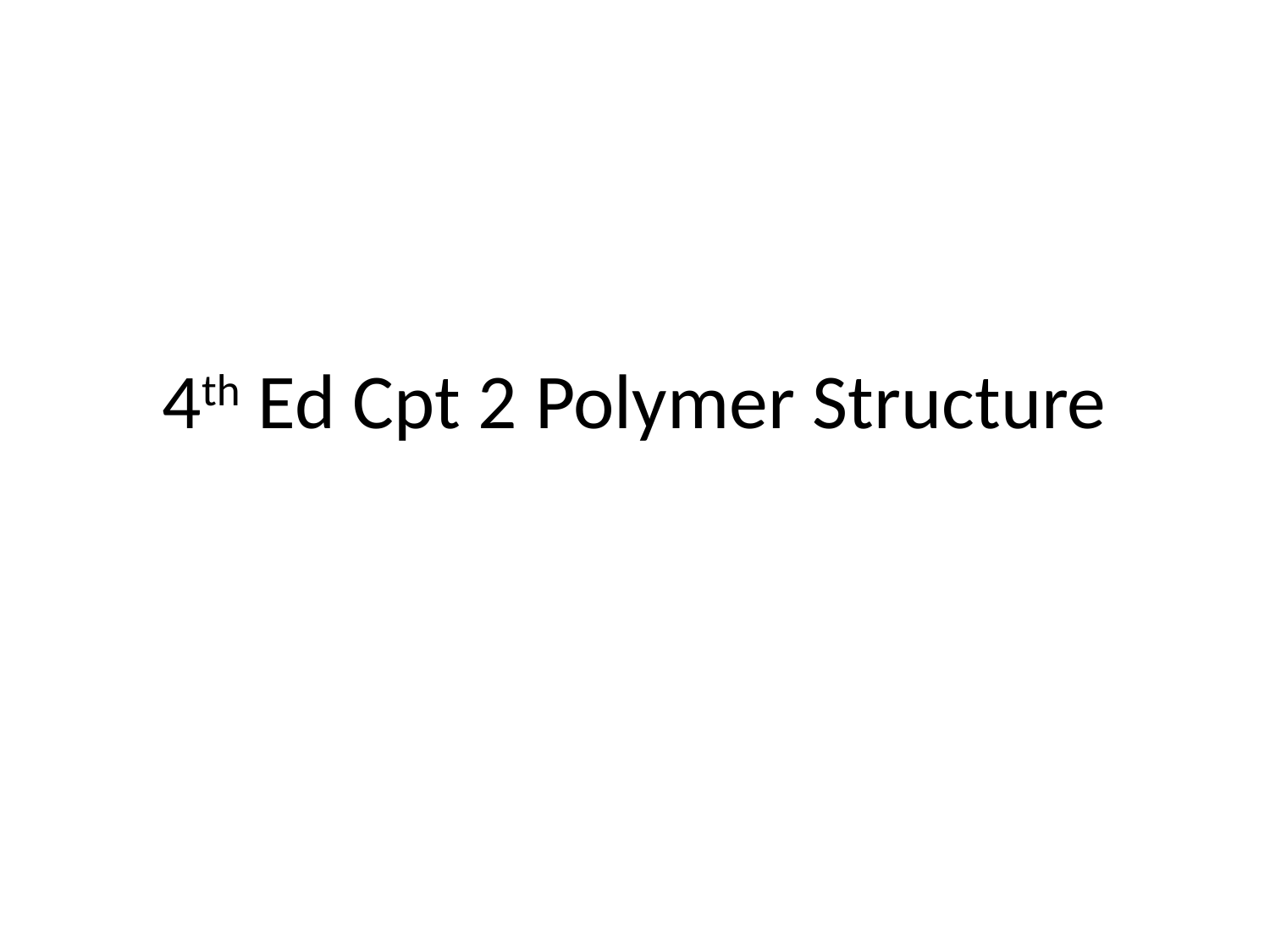

# 4th Ed Cpt 2 Polymer Structure